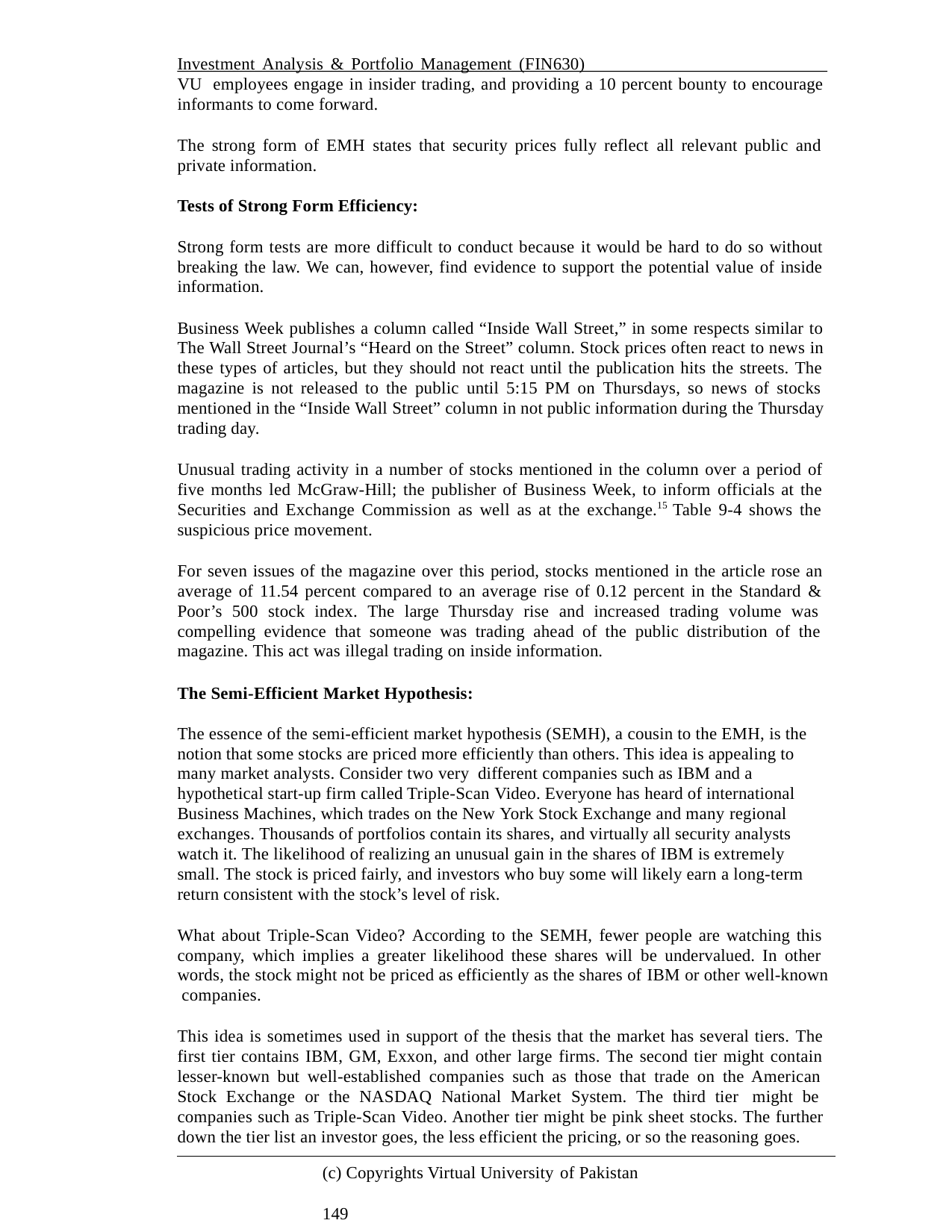

Investment Analysis & Portfolio Management (FIN630)	VU  employees engage in insider trading, and providing a 10 percent bounty to encourage  informants to come forward.

The strong form of EMH states that security prices fully reflect all relevant public and  private information.

Tests of Strong Form Efficiency:

Strong form tests are more difficult to conduct because it would be hard to do so without  breaking the law. We can, however, find evidence to support the potential value of inside  information.

Business Week publishes a column called “Inside Wall Street,” in some respects similar to  The Wall Street Journal’s “Heard on the Street” column. Stock prices often react to news in  these types of articles, but they should not react until the publication hits the streets. The  magazine is not released to the public until 5:15 PM on Thursdays, so news of stocks  mentioned in the “Inside Wall Street” column in not public information during the Thursday  trading day.

Unusual trading activity in a number of stocks mentioned in the column over a period of  five months led McGraw-Hill; the publisher of Business Week, to inform officials at the  Securities and Exchange Commission as well as at the exchange.15 Table 9-4 shows the  suspicious price movement.

For seven issues of the magazine over this period, stocks mentioned in the article rose an  average of 11.54 percent compared to an average rise of 0.12 percent in the Standard &  Poor’s 500 stock index. The large Thursday rise and increased trading volume was  compelling evidence that someone was trading ahead of the public distribution of the  magazine. This act was illegal trading on inside information.

The Semi-Efficient Market Hypothesis:

The essence of the semi-efficient market hypothesis (SEMH), a cousin to the EMH, is the  notion that some stocks are priced more efficiently than others. This idea is appealing to  many market analysts. Consider two very  different companies such as IBM and a  hypothetical start-up firm called Triple-Scan Video. Everyone has heard of international  Business Machines, which trades on the New York Stock Exchange and many regional  exchanges. Thousands of portfolios contain its shares, and virtually all security analysts  watch it. The likelihood of realizing an unusual gain in the shares of IBM is extremely  small. The stock is priced fairly, and investors who buy some will likely earn a long-term  return consistent with the stock’s level of risk.

What about Triple-Scan Video? According to the SEMH, fewer people are watching this  company, which implies a greater likelihood these shares will be undervalued. In other  words, the stock might not be priced as efficiently as the shares of IBM or other well-known  companies.

This idea is sometimes used in support of the thesis that the market has several tiers. The  first tier contains IBM, GM, Exxon, and other large firms. The second tier might contain  lesser-known but well-established companies such as those that trade on the American  Stock Exchange or the NASDAQ National Market System. The third tier might be  companies such as Triple-Scan Video. Another tier might be pink sheet stocks. The further  down the tier list an investor goes, the less efficient the pricing, or so the reasoning goes.
(c) Copyrights Virtual University of Pakistan	149